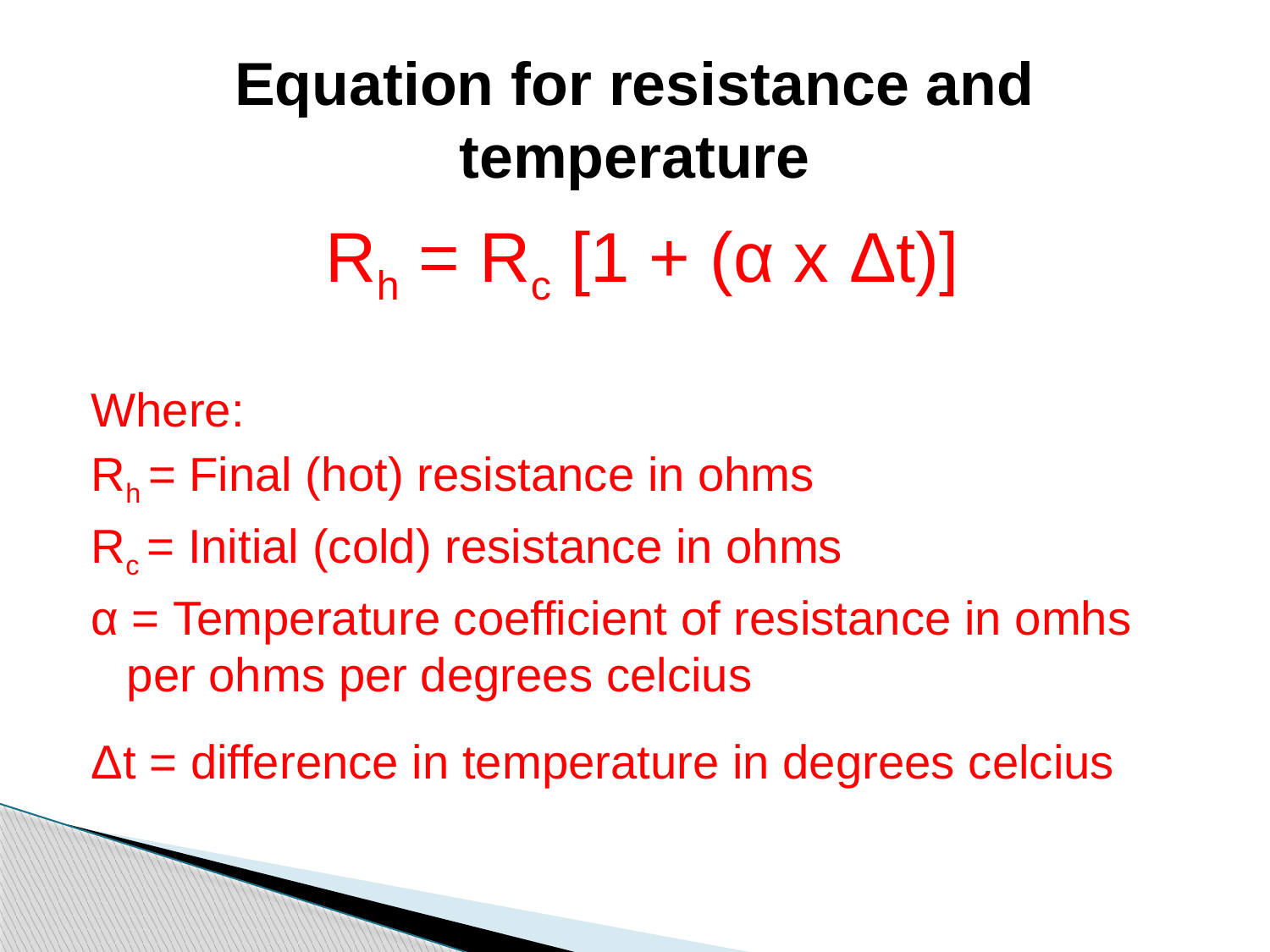

# Equation for resistance and temperature
Rh = Rc [1 + (α x Δt)]

Where:
Rh = Final (hot) resistance in ohms
Rc = Initial (cold) resistance in ohms
α = Temperature coefficient of resistance in omhs per ohms per degrees celcius
Δt = difference in temperature in degrees celcius